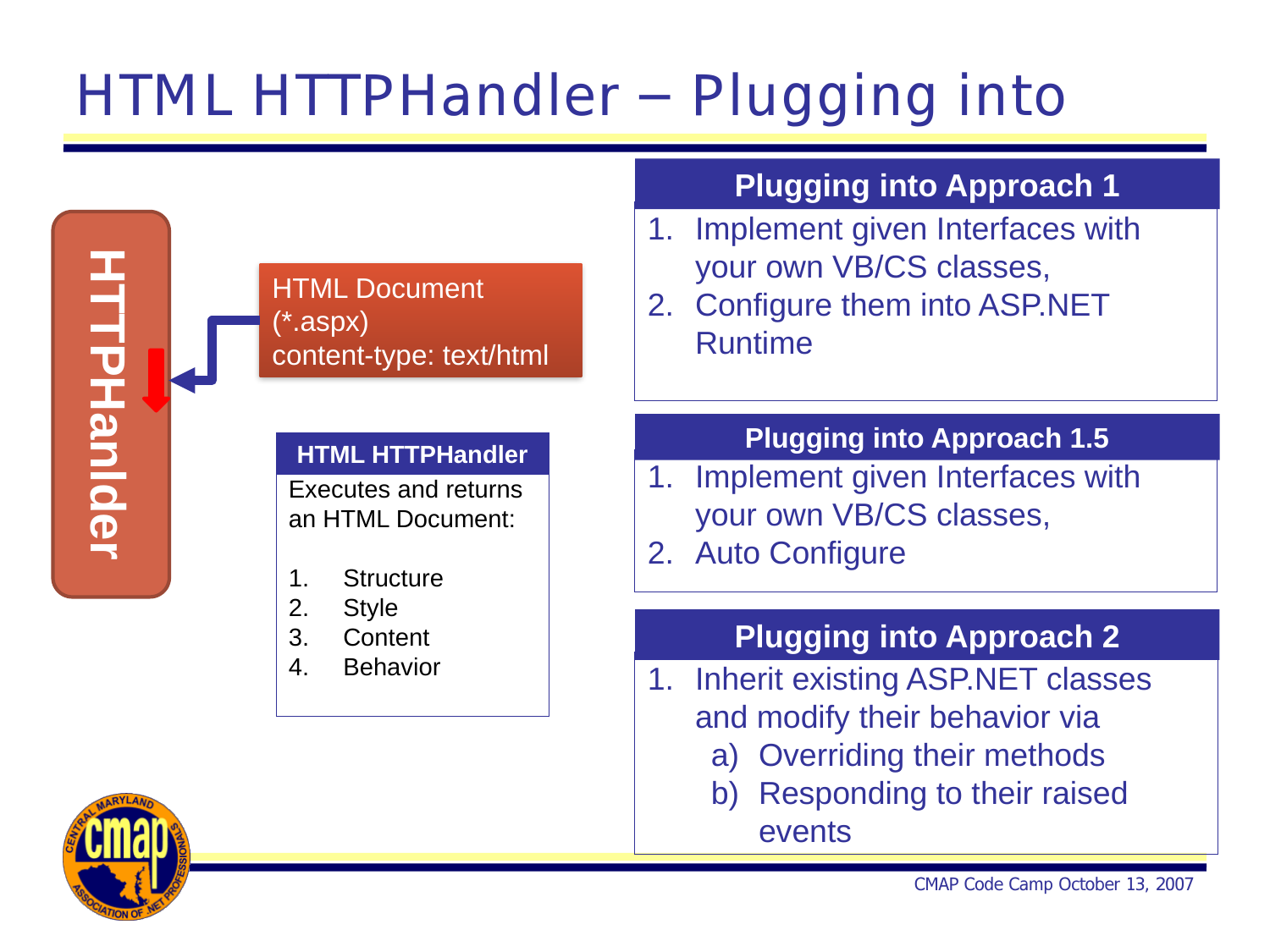

# HTML HTTPHandler – Plugging into
Plugging into Approach 1
Implement given Interfaces with your own VB/CS classes,
Configure them into ASP.NET Runtime
HTTPHanlder
HTML Document (*.aspx)
content-type: text/html

HTML HTTPHandler
Executes and returns an HTML Document:
 Structure
 Style
 Content
 Behavior
Plugging into Approach 1.5
Implement given Interfaces with your own VB/CS classes,
Auto Configure
Plugging into Approach 2
Inherit existing ASP.NET classes and modify their behavior via
Overriding their methods
Responding to their raised events
CMAP Code Camp October 13, 2007